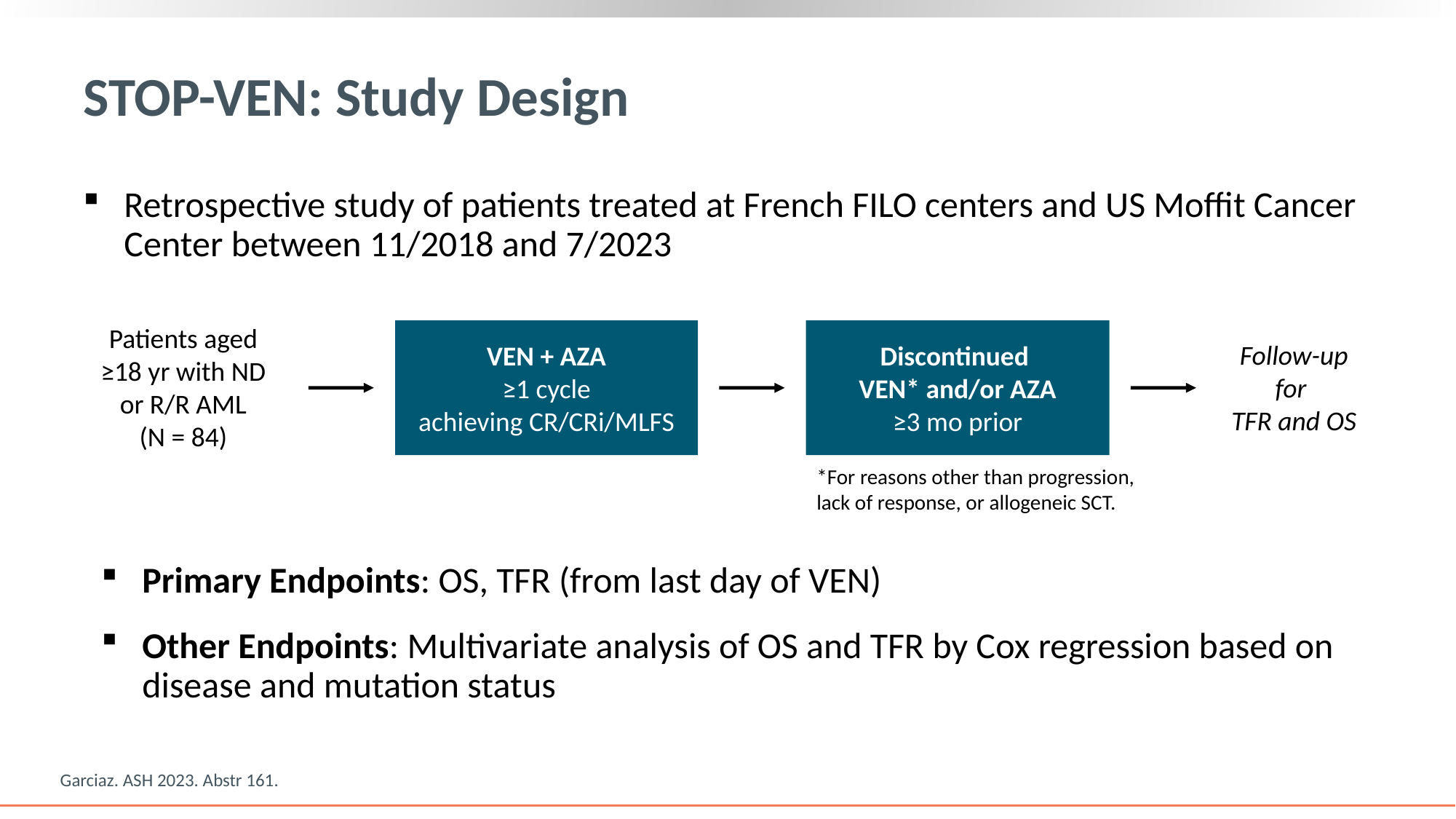

# STOP-VEN: Study Design
Retrospective study of patients treated at French FILO centers and US Moffit Cancer Center between 11/2018 and 7/2023
Patients aged ≥18 yr with ND or R/R AML
(N = 84)
VEN + AZA
≥1 cycle
achieving CR/CRi/MLFS
Discontinued
VEN* and/or AZA
≥3 mo prior
Follow-up for
TFR and OS

*For reasons other than progression, lack of response, or allogeneic SCT.
Primary Endpoints: OS, TFR (from last day of VEN)
Other Endpoints: Multivariate analysis of OS and TFR by Cox regression based on disease and mutation status

Garciaz. ASH 2023. Abstr 161.